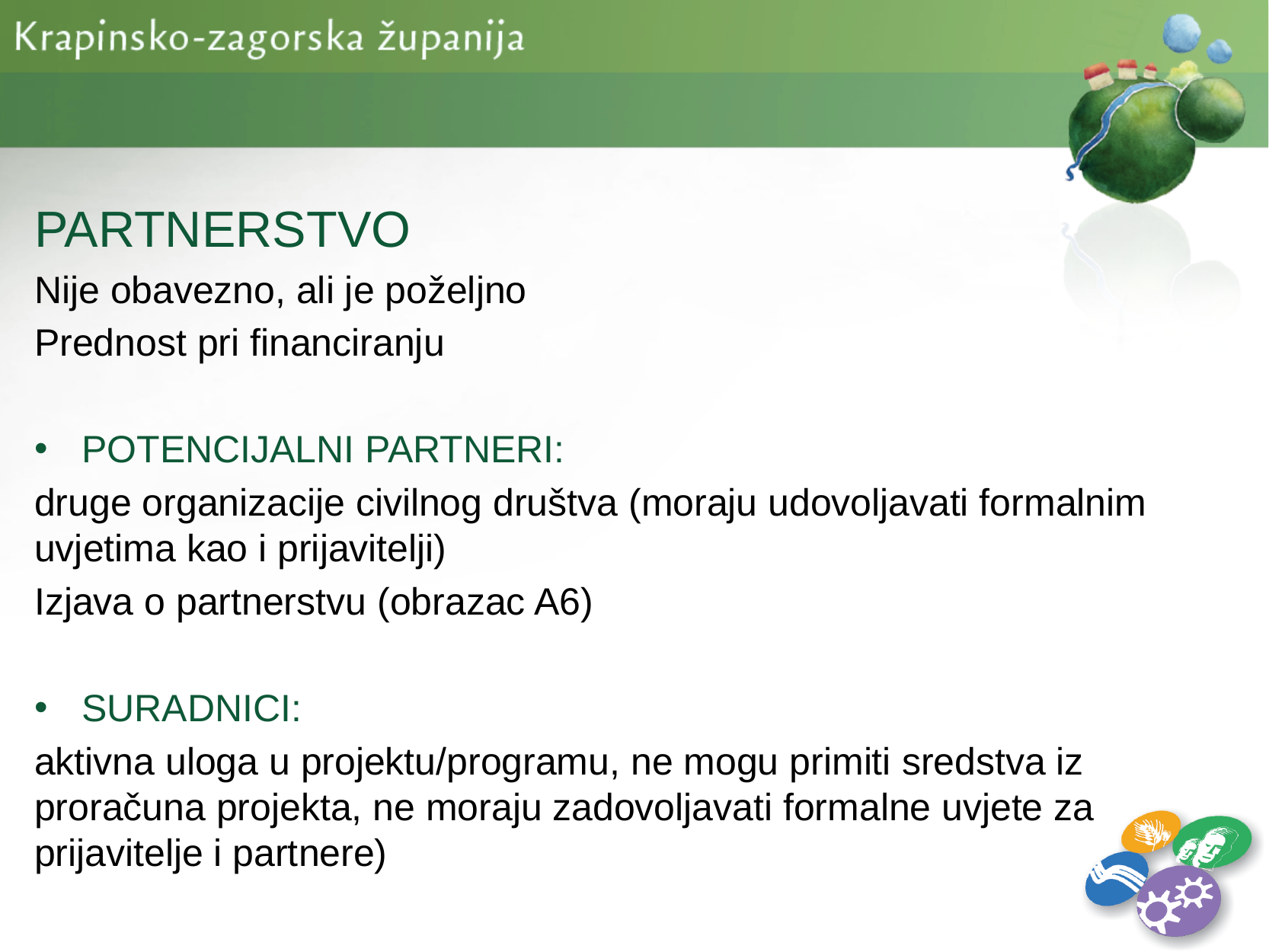

PARTNERSTVO
Nije obavezno, ali je poželjno
Prednost pri financiranju

POTENCIJALNI PARTNERI:
druge organizacije civilnog društva (moraju udovoljavati formalnim uvjetima kao i prijavitelji)
Izjava o partnerstvu (obrazac A6)

SURADNICI:
aktivna uloga u projektu/programu, ne mogu primiti sredstva iz proračuna projekta, ne moraju zadovoljavati formalne uvjete za prijavitelje i partnere)